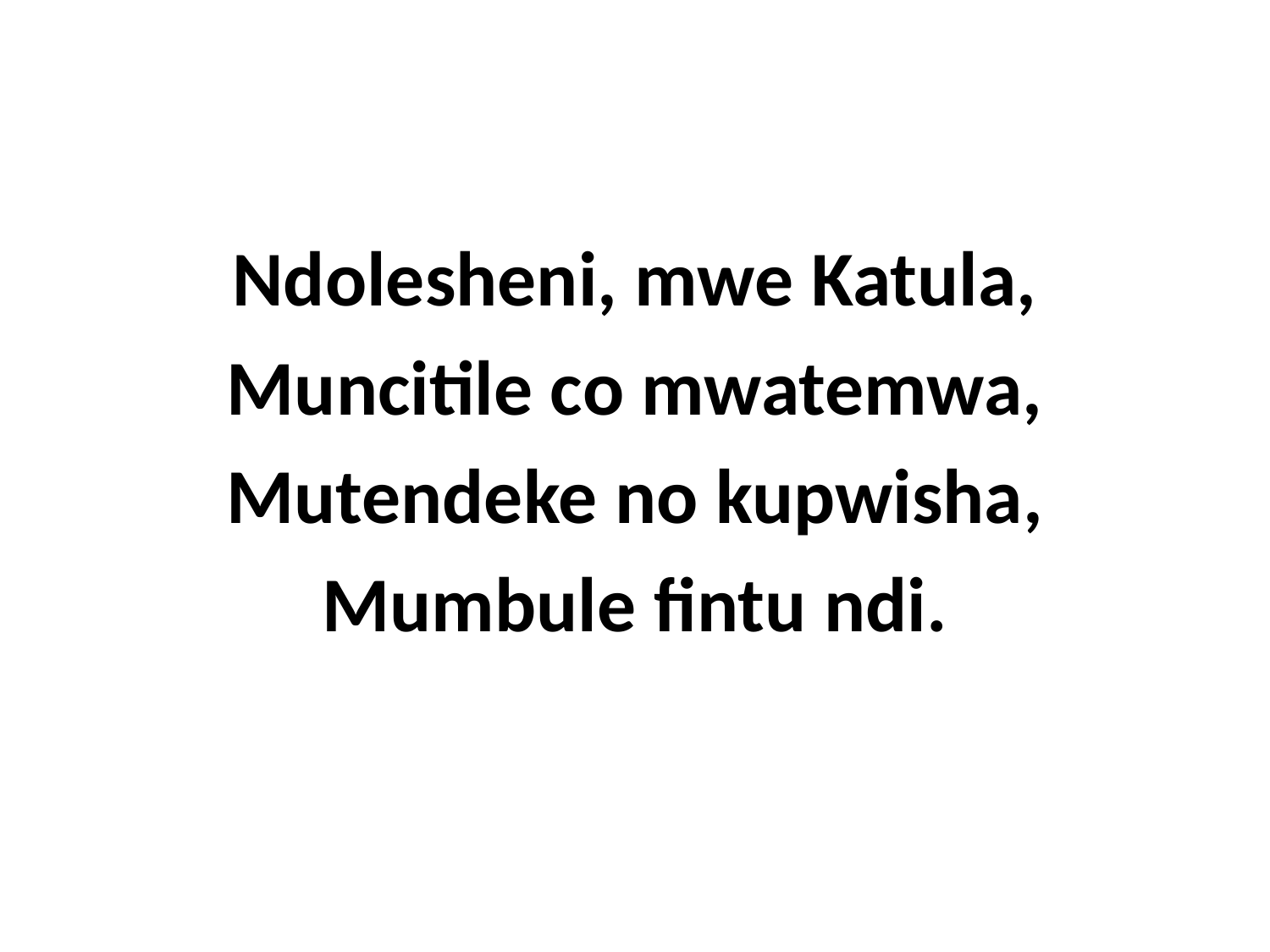

Ndolesheni, mwe Katula,
Muncitile co mwatemwa,
Mutendeke no kupwisha,
Mumbule fintu ndi.